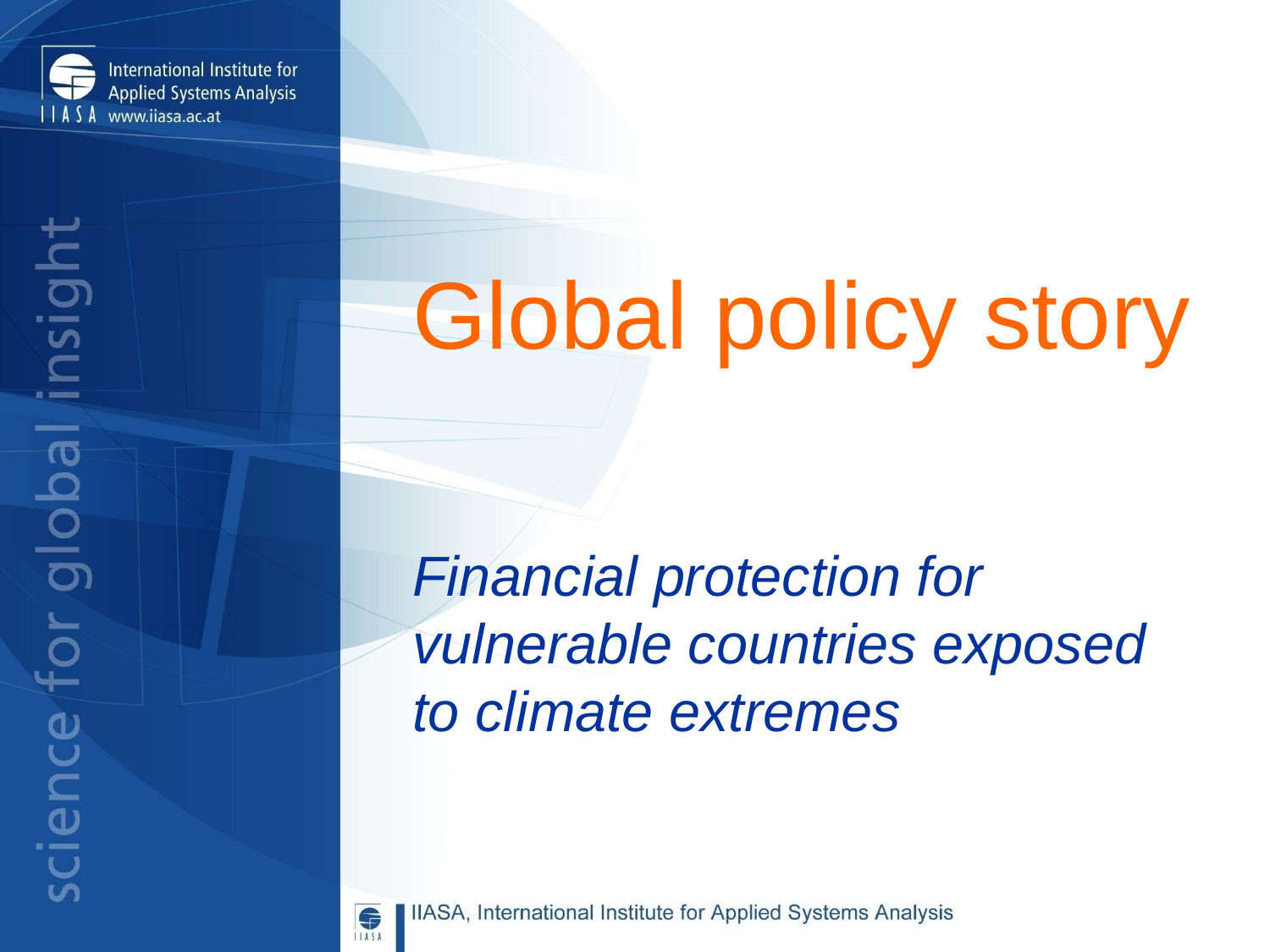

# Global policy story
Financial protection for vulnerable countries exposed to climate extremes